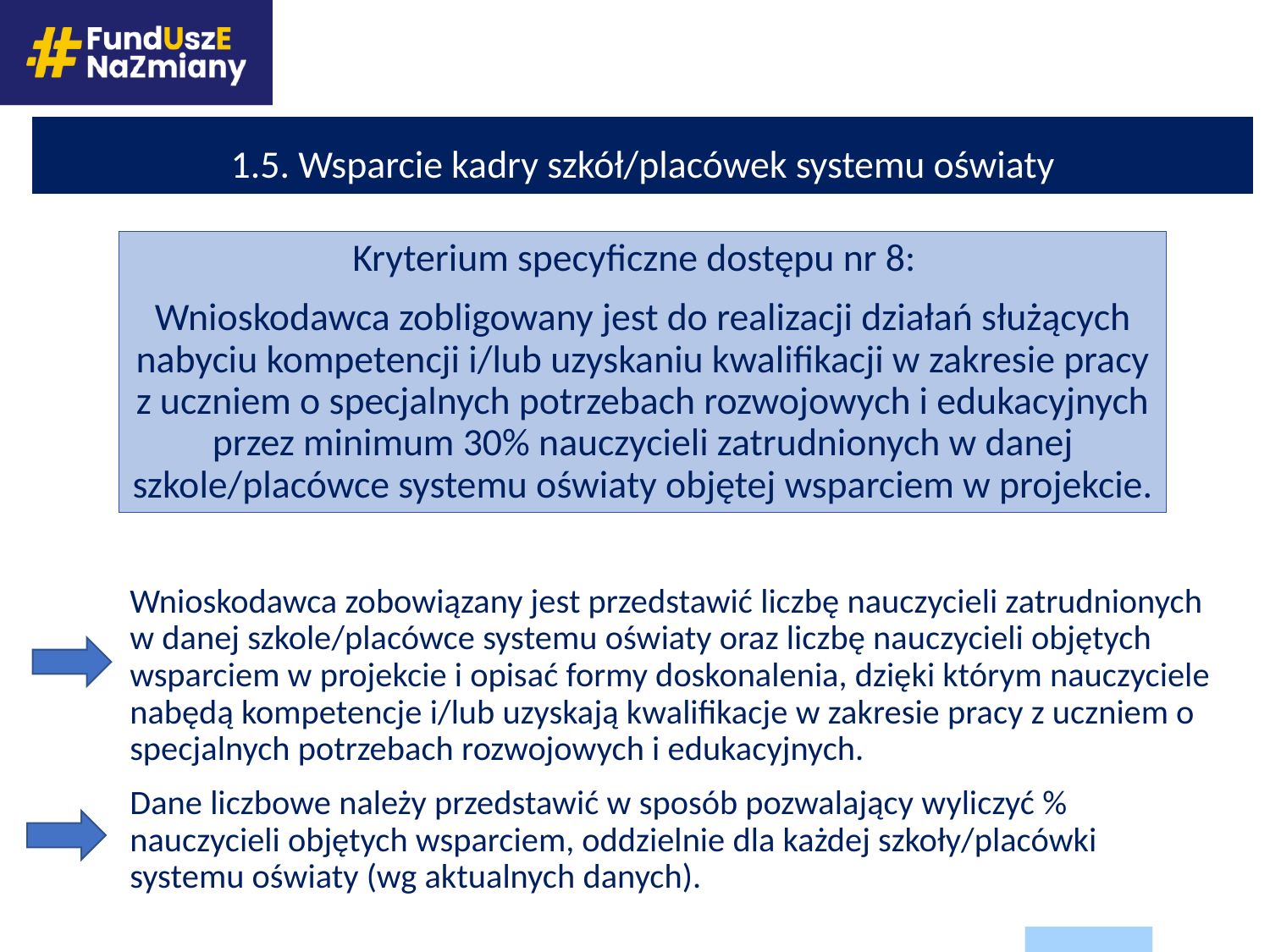

# 1.5. Wsparcie kadry szkół/placówek systemu oświaty
Kryterium specyficzne dostępu nr 8:
Wnioskodawca zobligowany jest do realizacji działań służących nabyciu kompetencji i/lub uzyskaniu kwalifikacji w zakresie pracy z uczniem o specjalnych potrzebach rozwojowych i edukacyjnych przez minimum 30% nauczycieli zatrudnionych w danej szkole/placówce systemu oświaty objętej wsparciem w projekcie.
Wnioskodawca zobowiązany jest przedstawić liczbę nauczycieli zatrudnionych w danej szkole/placówce systemu oświaty oraz liczbę nauczycieli objętych wsparciem w projekcie i opisać formy doskonalenia, dzięki którym nauczyciele nabędą kompetencje i/lub uzyskają kwalifikacje w zakresie pracy z uczniem o specjalnych potrzebach rozwojowych i edukacyjnych.
Dane liczbowe należy przedstawić w sposób pozwalający wyliczyć % nauczycieli objętych wsparciem, oddzielnie dla każdej szkoły/placówki systemu oświaty (wg aktualnych danych).